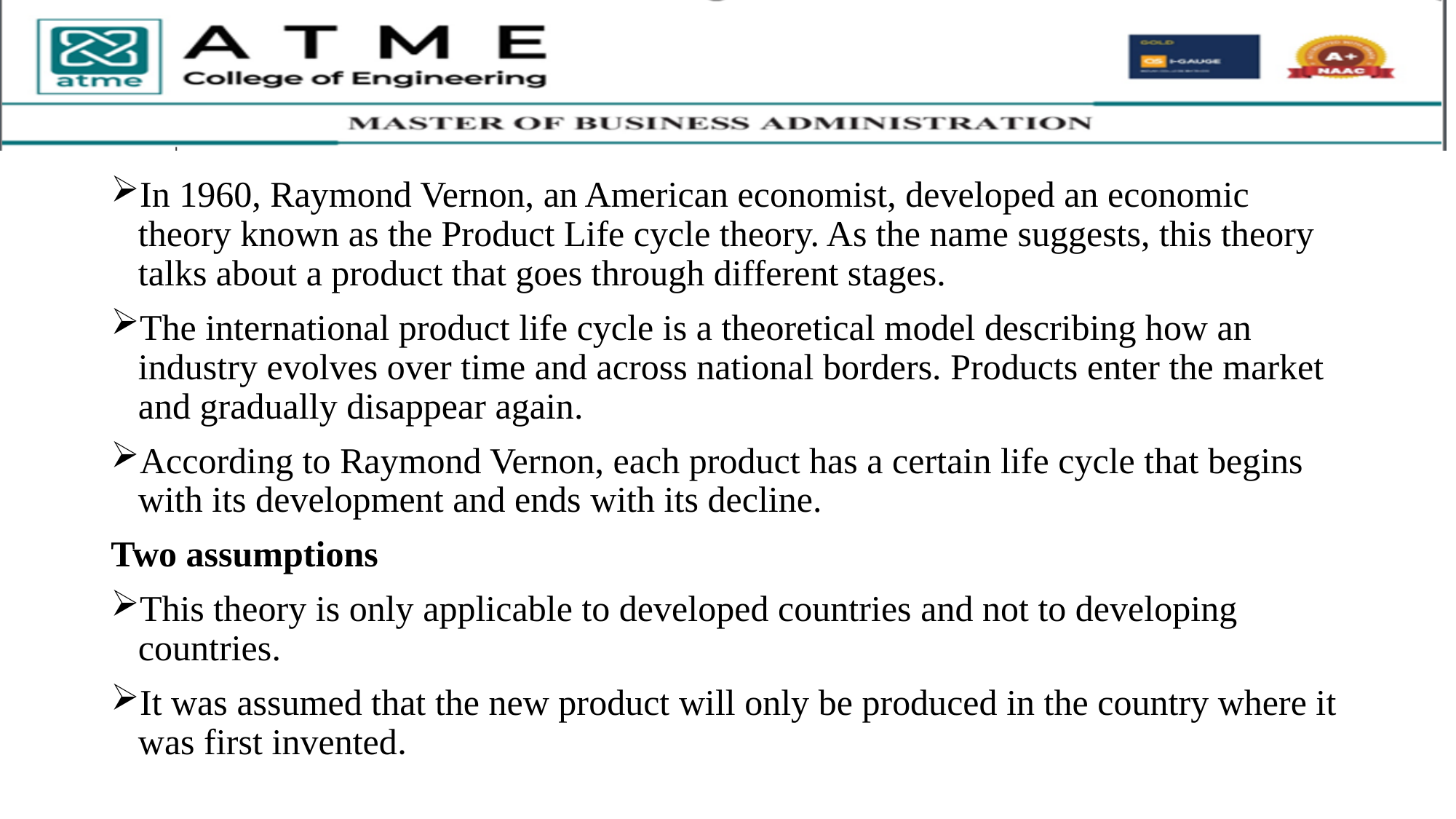

In 1960, Raymond Vernon, an American economist, developed an economic theory known as the Product Life cycle theory. As the name suggests, this theory talks about a product that goes through different stages.
The international product life cycle is a theoretical model describing how an industry evolves over time and across national borders. Products enter the market and gradually disappear again.
According to Raymond Vernon, each product has a certain life cycle that begins with its development and ends with its decline.
Two assumptions
This theory is only applicable to developed countries and not to developing countries.
It was assumed that the new product will only be produced in the country where it was first invented.